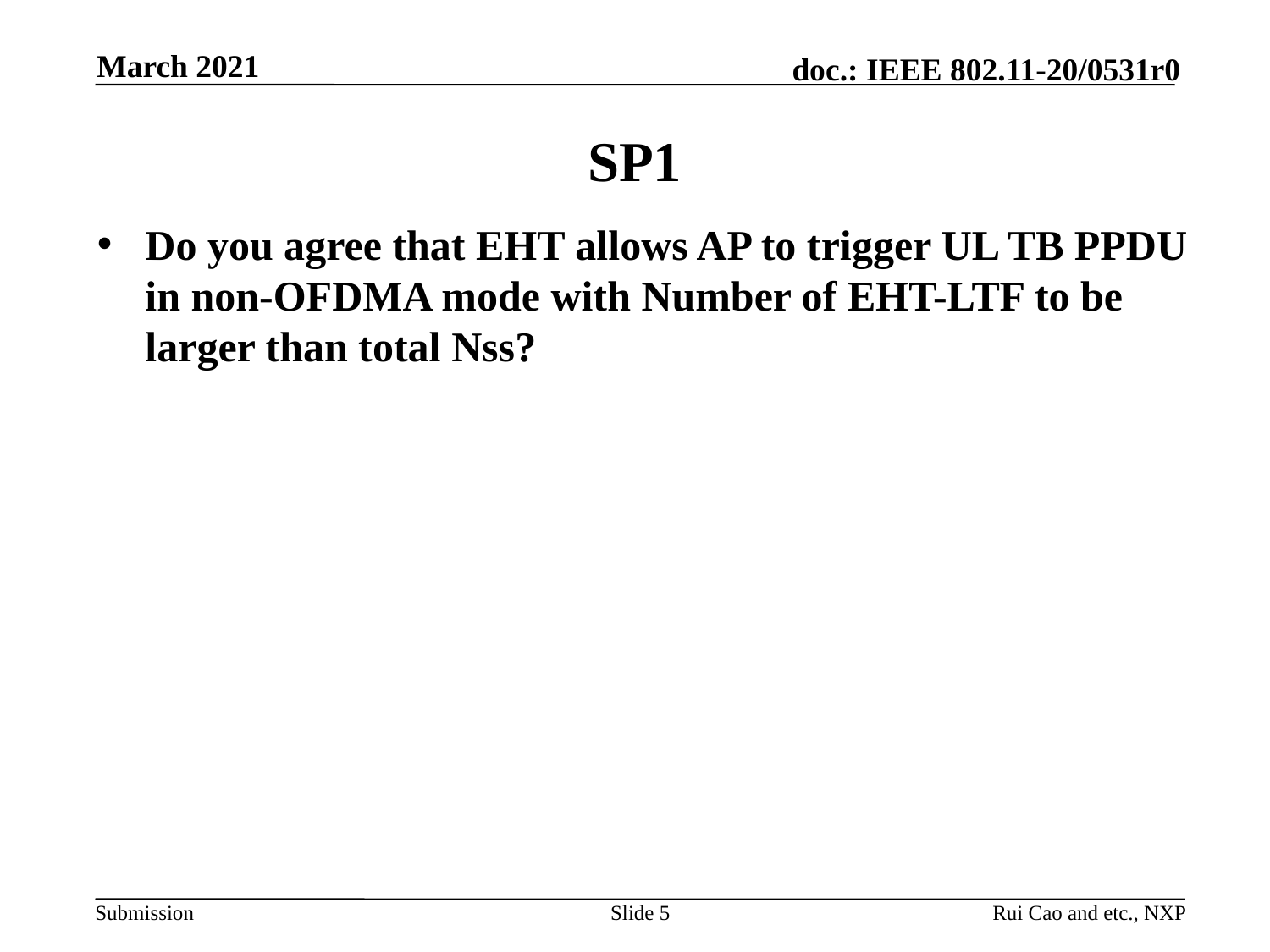

March 2021
# SP1
Do you agree that EHT allows AP to trigger UL TB PPDU in non-OFDMA mode with Number of EHT-LTF to be larger than total Nss?

Slide 5
Rui Cao and etc., NXP